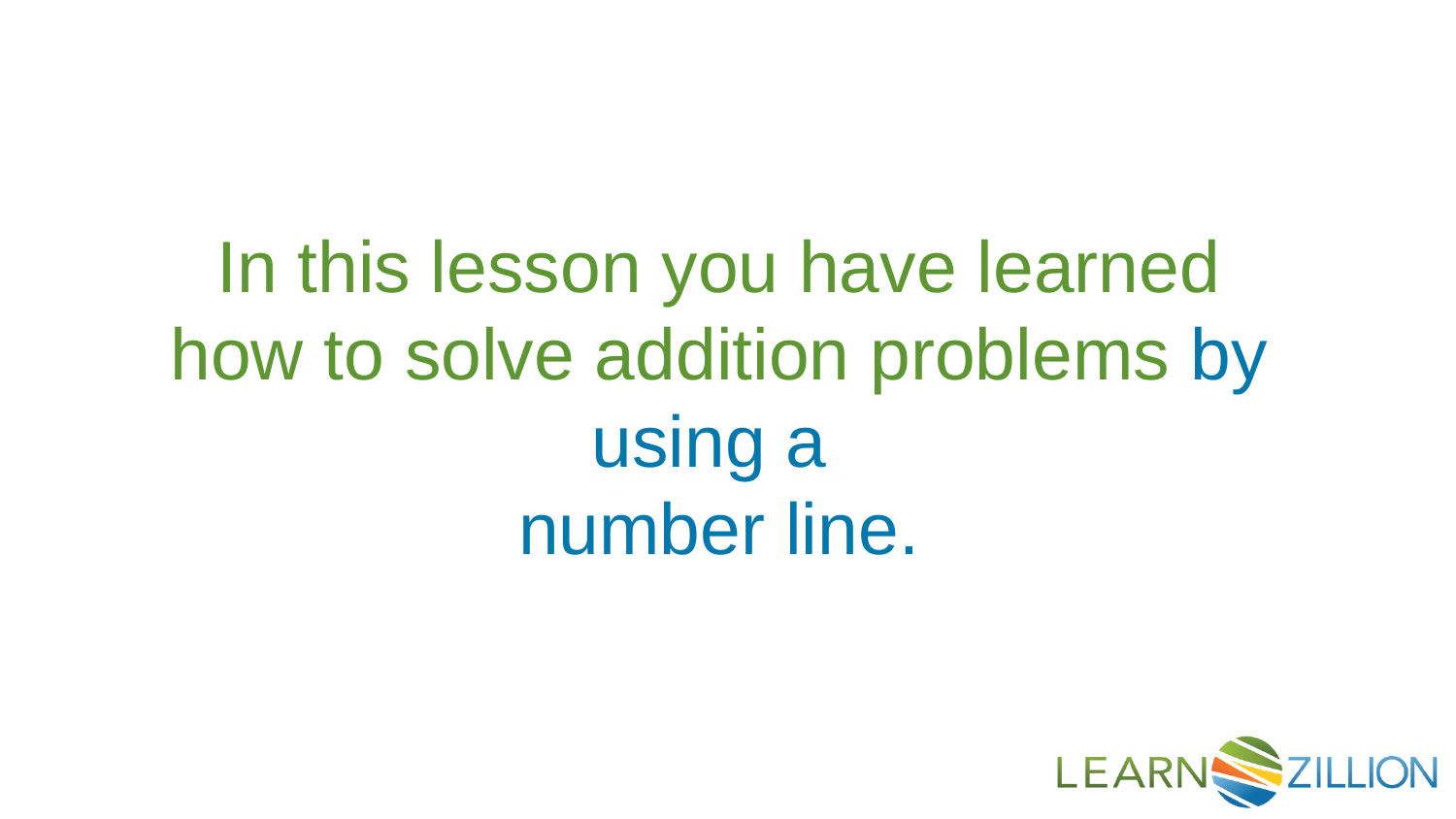

In this lesson you have learned how to solve addition problems by using a
number line.